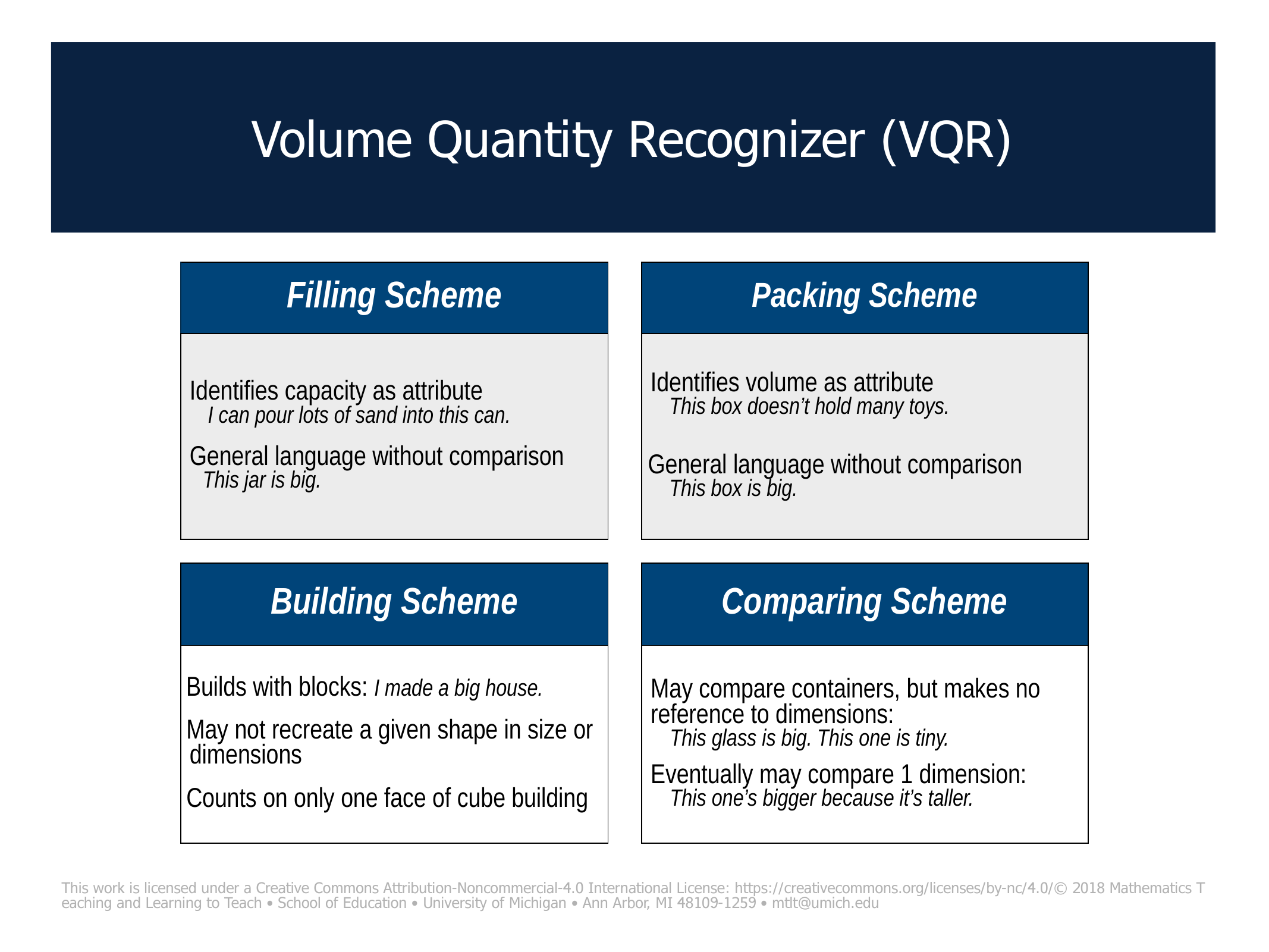

# Volume Quantity Recognizer (VQR)
| Filling Scheme |  | Packing Scheme |
| --- | --- | --- |
| Identifies capacity as attribute I can pour lots of sand into this can. General language without comparison This jar is big. |  | Identifies volume as attribute This box doesn’t hold many toys. General language without comparison This box is big. |
|  |  |  |
| Building Scheme |  | Comparing Scheme |
| Builds with blocks: I made a big house. May not recreate a given shape in size or dimensions Counts on only one face of cube building |  | May compare containers, but makes no reference to dimensions: This glass is big. This one is tiny. Eventually may compare 1 dimension: This one’s bigger because it’s taller. |
This work is licensed under a Creative Commons Attribution-Noncommercial-4.0 International License: https://creativecommons.org/licenses/by-nc/4.0/
© 2018 Mathematics Teaching and Learning to Teach • School of Education • University of Michigan • Ann Arbor, MI 48109-1259 • mtlt@umich.edu